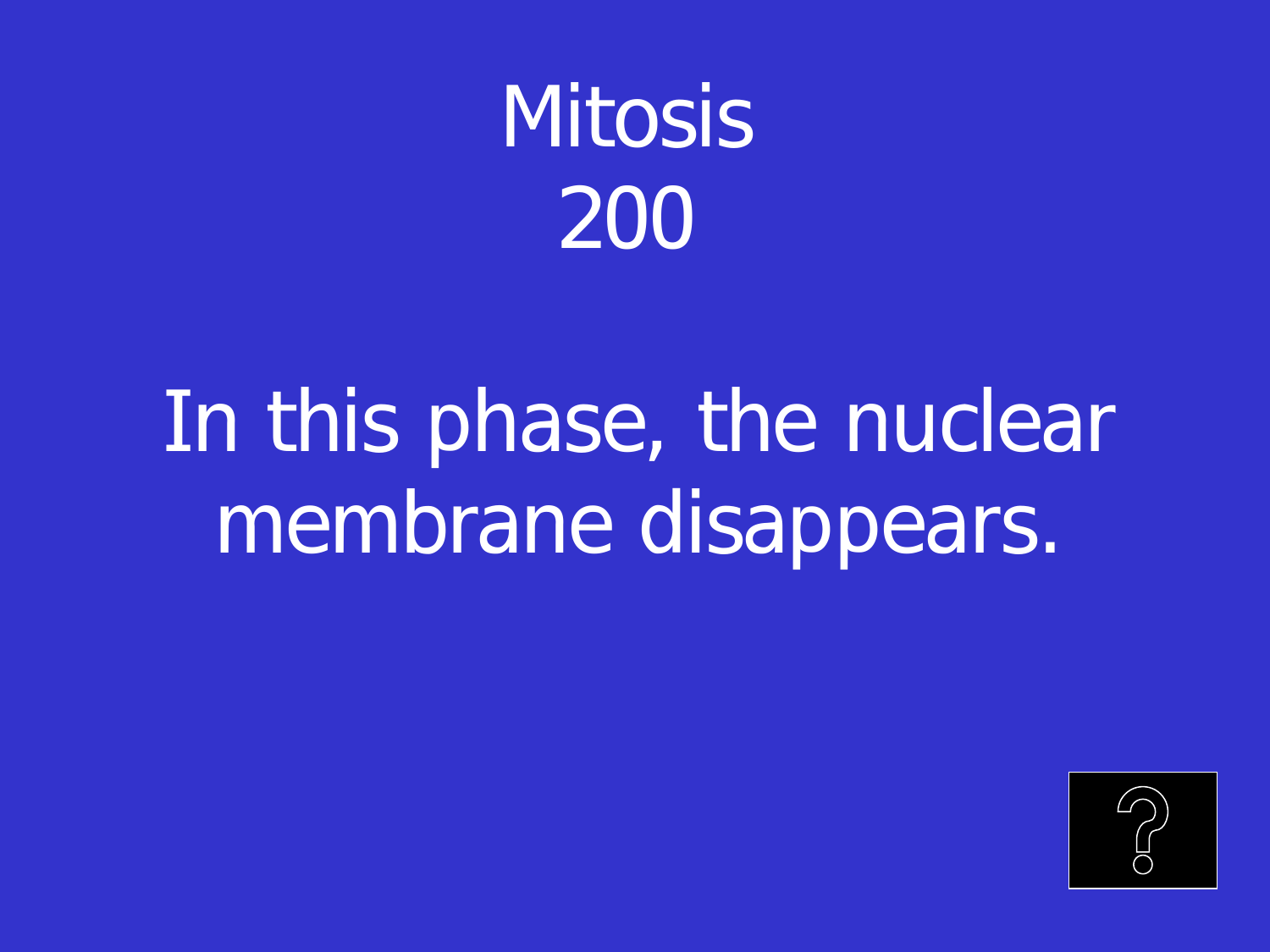

# Mitosis 200 In this phase, the nuclear membrane disappears.